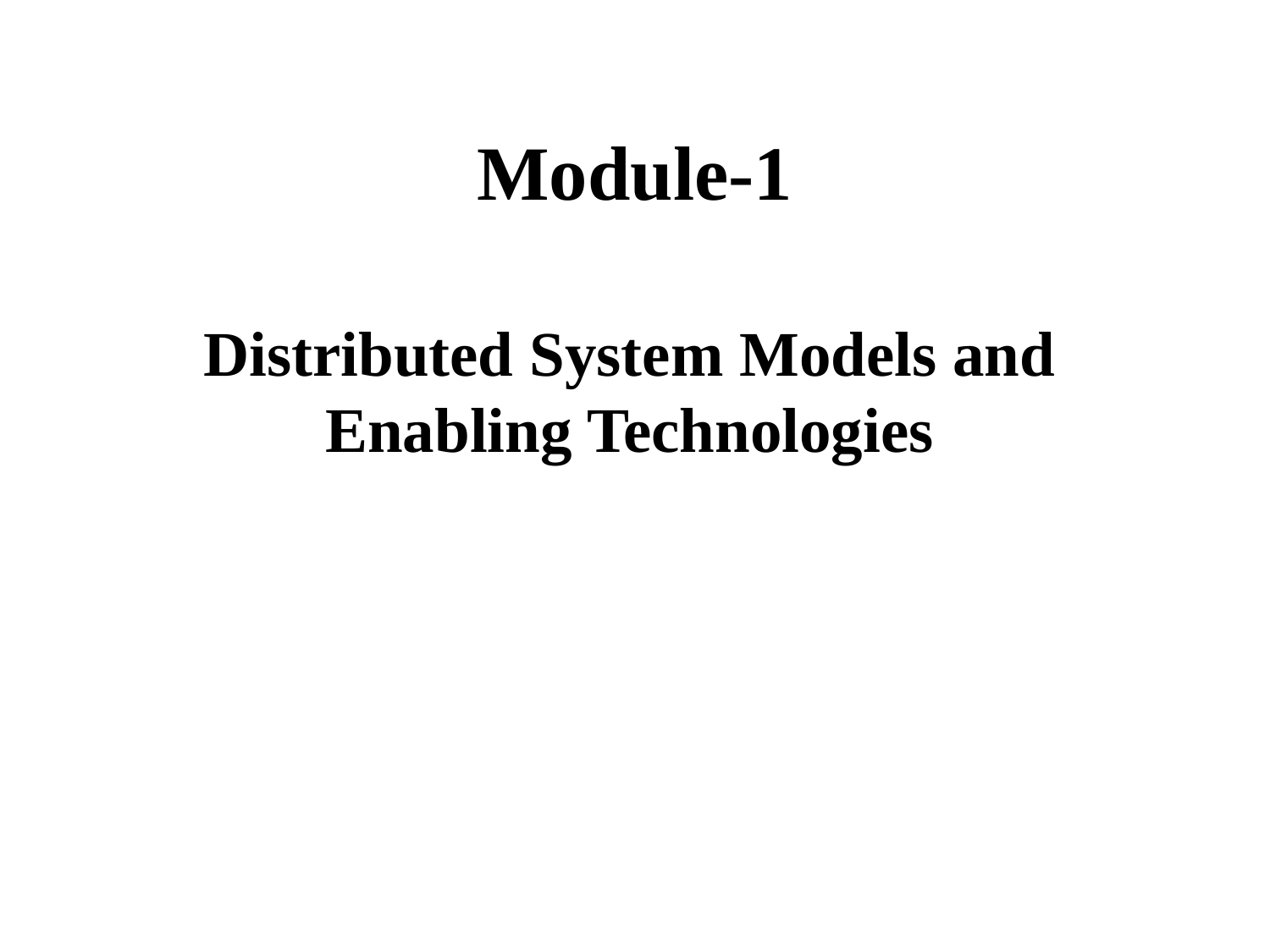

# Module-1
Distributed System Models and Enabling Technologies